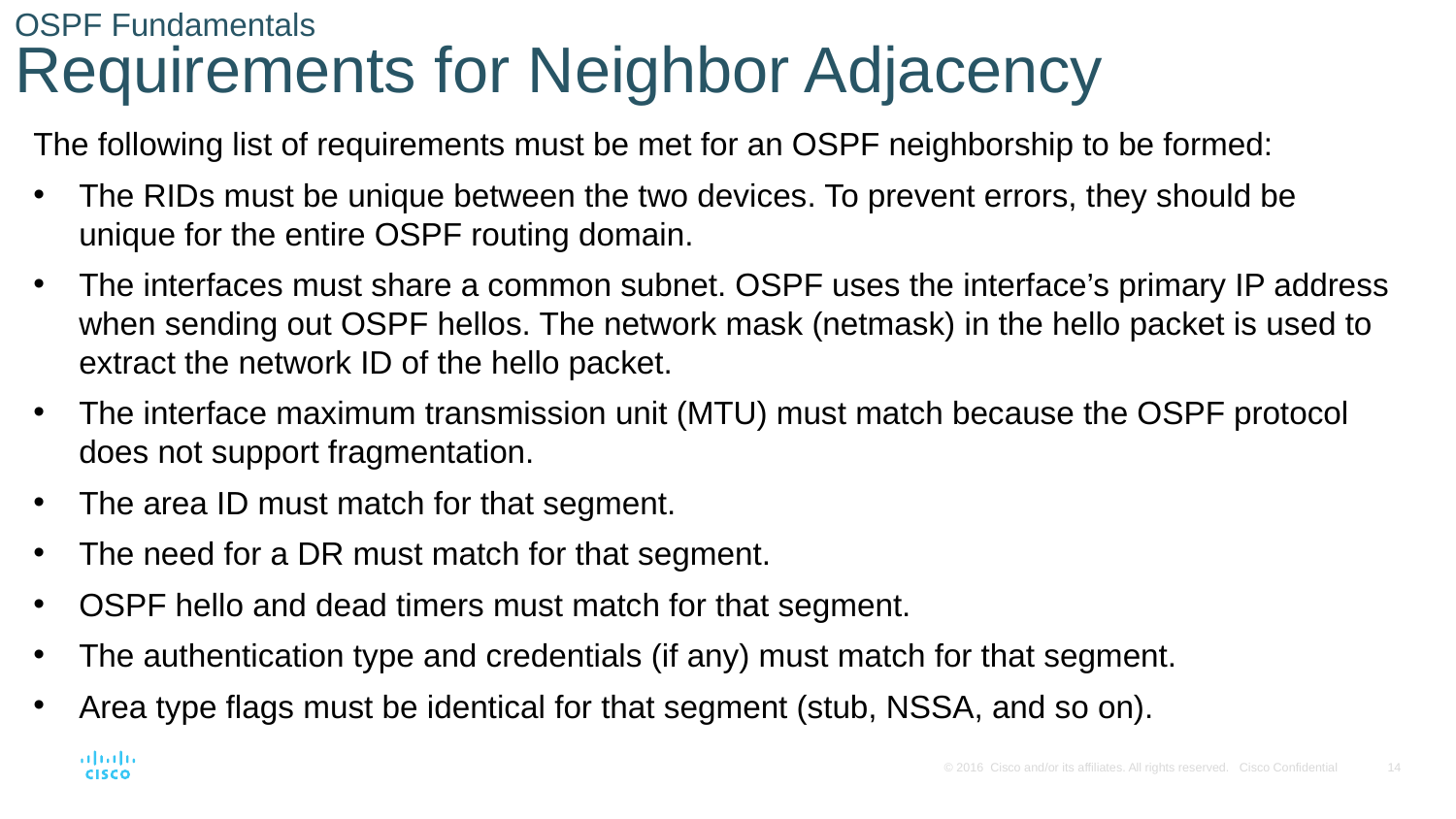

# OSPF Fundamentals Requirements for Neighbor Adjacency
The following list of requirements must be met for an OSPF neighborship to be formed:
The RIDs must be unique between the two devices. To prevent errors, they should be unique for the entire OSPF routing domain.
The interfaces must share a common subnet. OSPF uses the interface’s primary IP address when sending out OSPF hellos. The network mask (netmask) in the hello packet is used to extract the network ID of the hello packet.
The interface maximum transmission unit (MTU) must match because the OSPF protocol does not support fragmentation.
The area ID must match for that segment.
The need for a DR must match for that segment.
OSPF hello and dead timers must match for that segment.
The authentication type and credentials (if any) must match for that segment.
Area type flags must be identical for that segment (stub, NSSA, and so on).